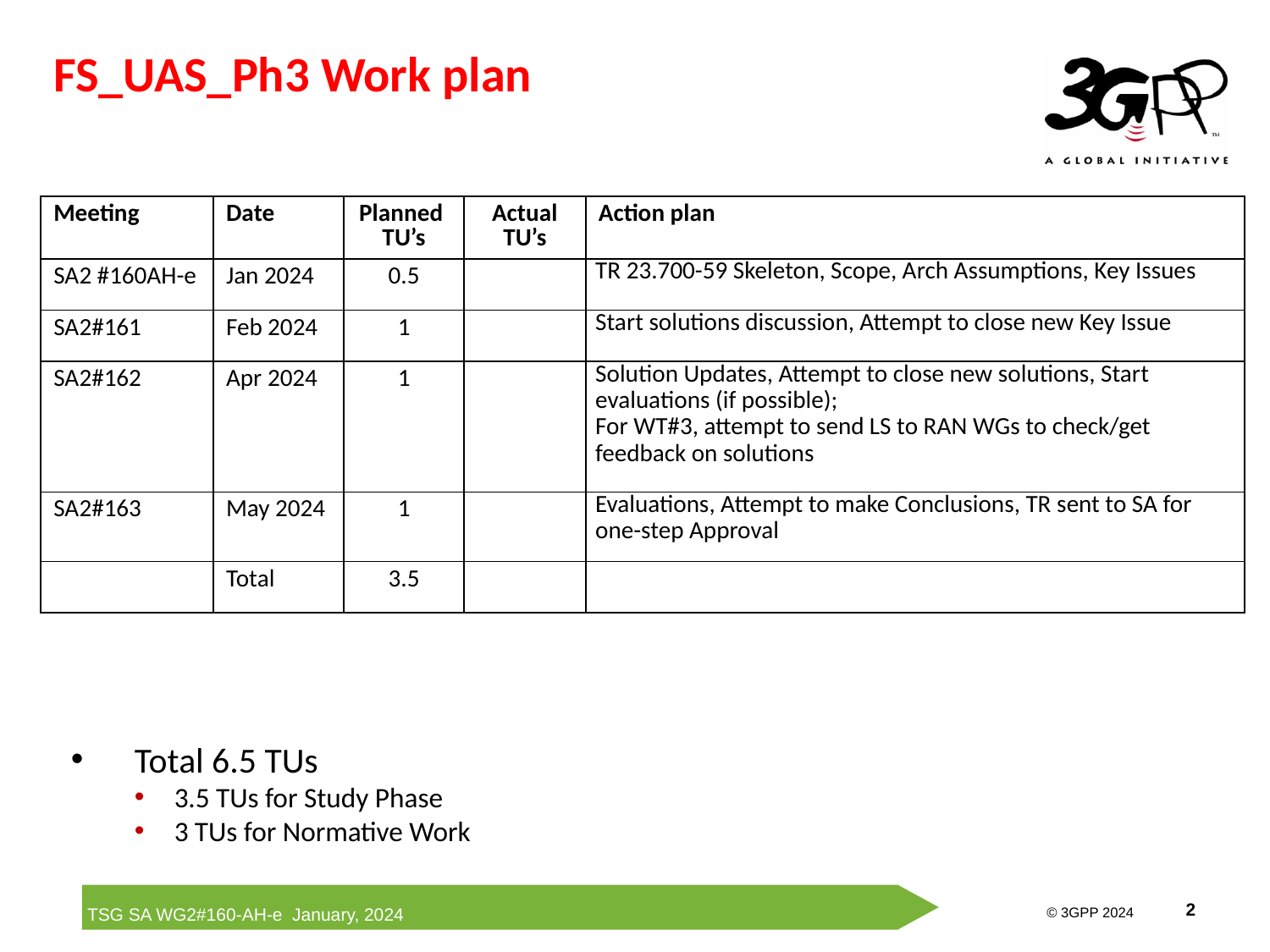

FS_UAS_Ph3 Work plan
| Meeting | Date | Planned TU’s | Actual TU’s | Action plan |
| --- | --- | --- | --- | --- |
| SA2 #160AH-e | Jan 2024 | 0.5 |  | TR 23.700-59 Skeleton, Scope, Arch Assumptions, Key Issues |
| SA2#161 | Feb 2024 | 1 |  | Start solutions discussion, Attempt to close new Key Issue |
| SA2#162 | Apr 2024 | 1 |  | Solution Updates, Attempt to close new solutions, Start evaluations (if possible); For WT#3, attempt to send LS to RAN WGs to check/get feedback on solutions |
| SA2#163 | May 2024 | 1 |  | Evaluations, Attempt to make Conclusions, TR sent to SA for one-step Approval |
|  | Total | 3.5 |  |  |
Total 6.5 TUs
3.5 TUs for Study Phase
3 TUs for Normative Work